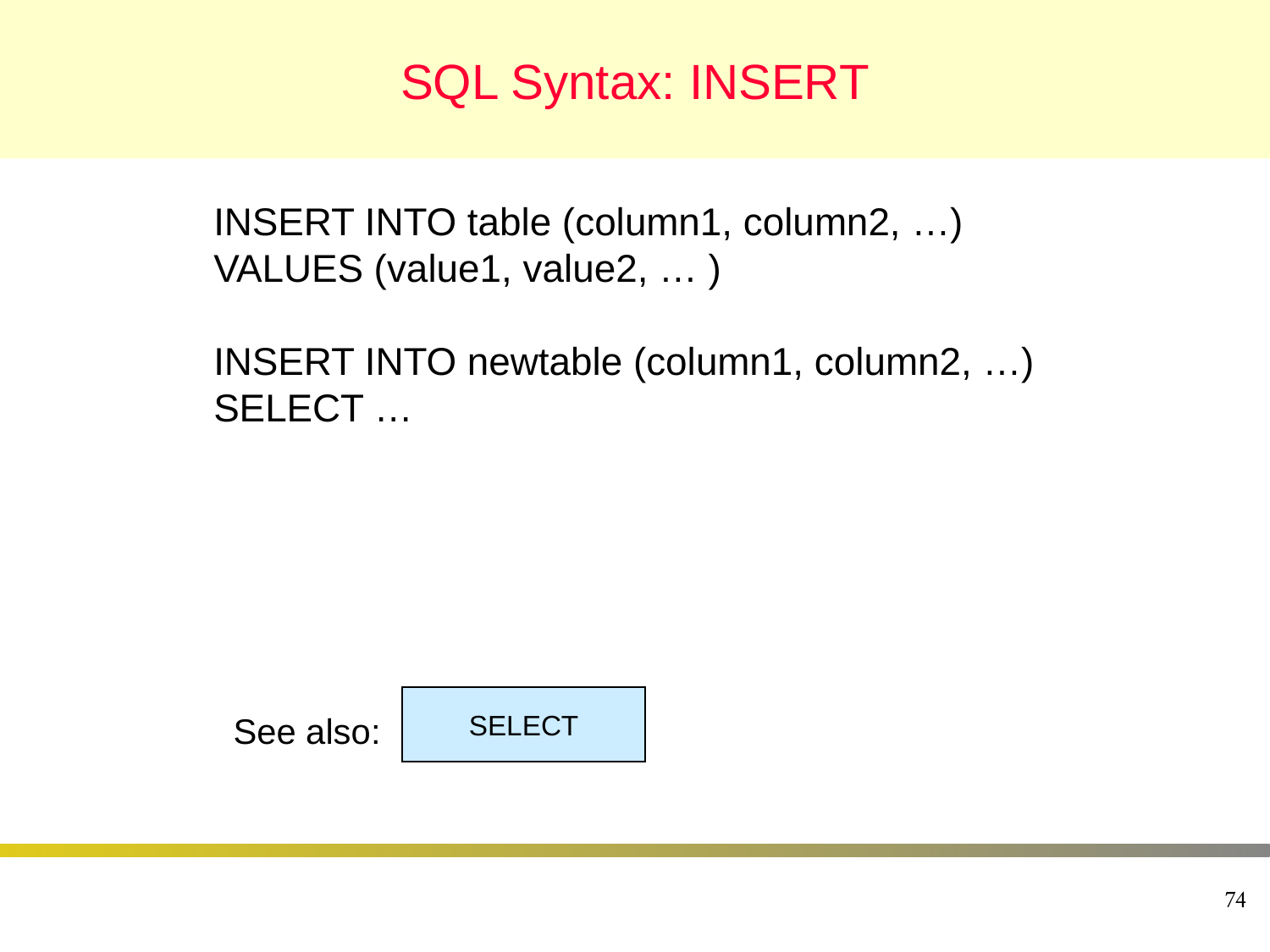

# SQL Syntax: INSERT
INSERT INTO table (column1, column2, …)
VALUES (value1, value2, … )

INSERT INTO newtable (column1, column2, …)
SELECT …
SELECT
See also:
74